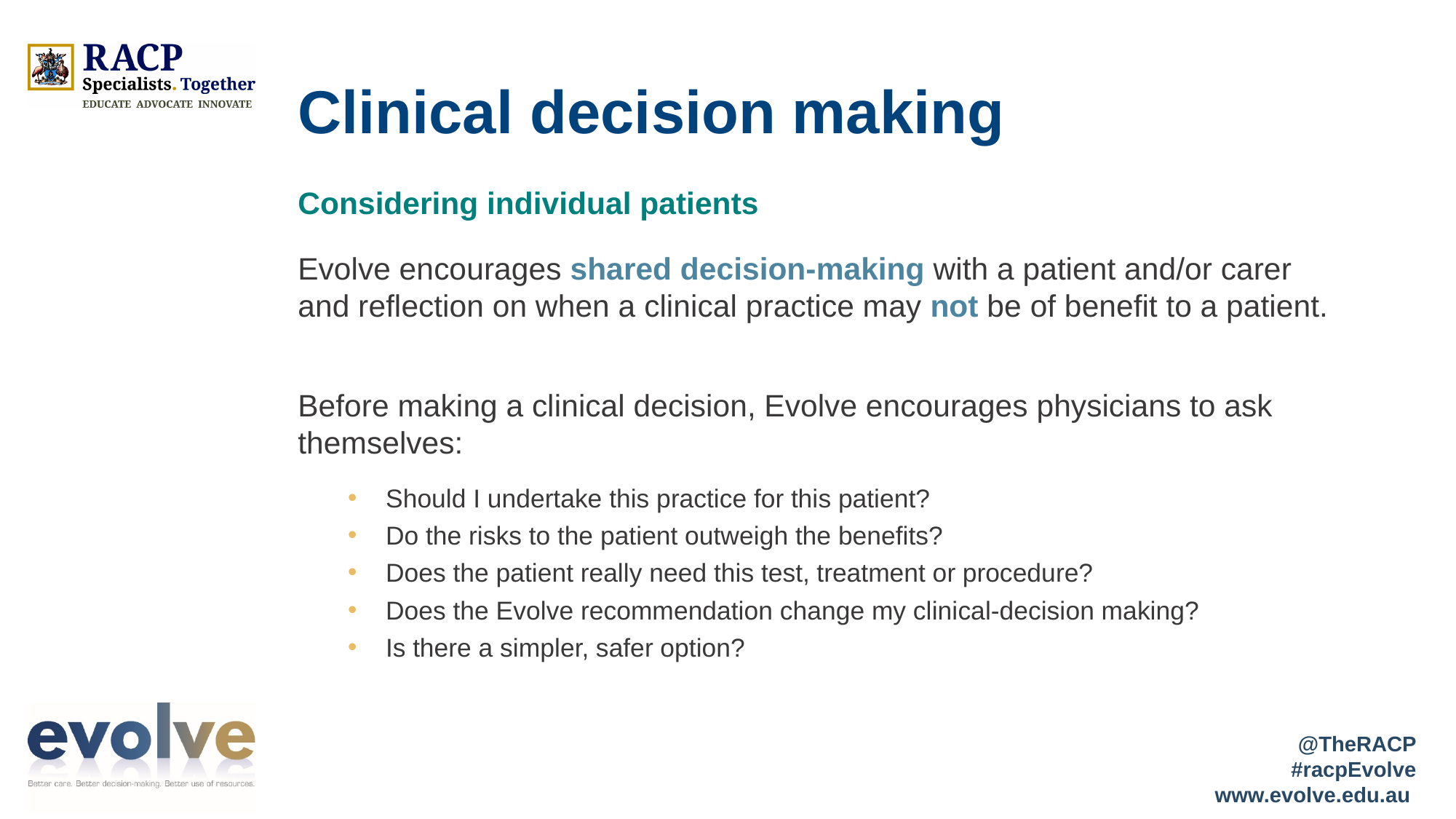

# Clinical decision making
Considering individual patients
Evolve encourages shared decision-making with a patient and/or carer and reflection on when a clinical practice may not be of benefit to a patient.

Before making a clinical decision, Evolve encourages physicians to ask themselves:
Should I undertake this practice for this patient?
Do the risks to the patient outweigh the benefits?
Does the patient really need this test, treatment or procedure?
Does the Evolve recommendation change my clinical-decision making?
Is there a simpler, safer option?